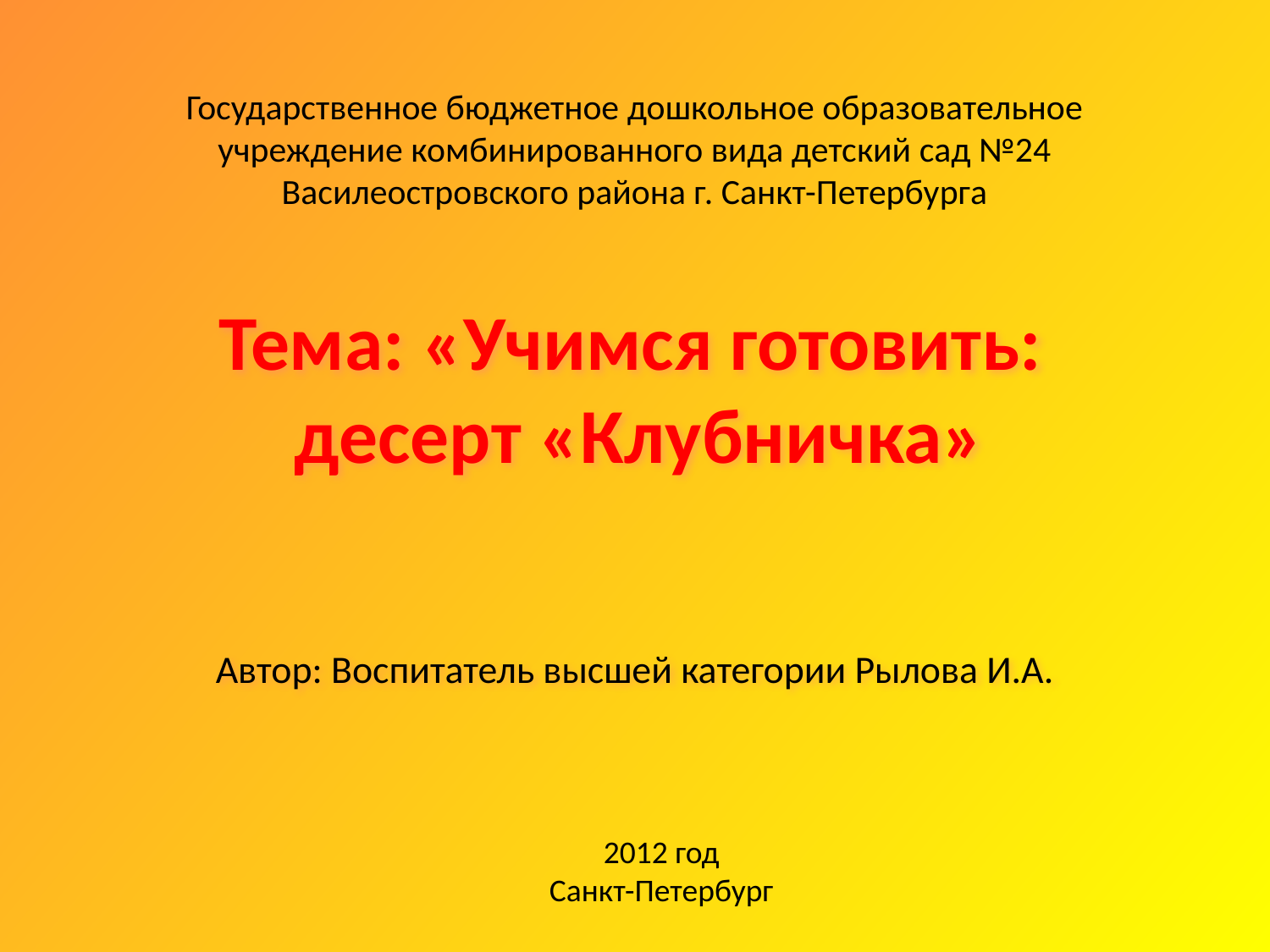

# Государственное бюджетное дошкольное образовательное учреждение комбинированного вида детский сад №24 Василеостровского района г. Санкт-Петербурга
Тема: «Учимся готовить:
десерт «Клубничка»

Автор: Воспитатель высшей категории Рылова И.А.
2012 год
Санкт-Петербург